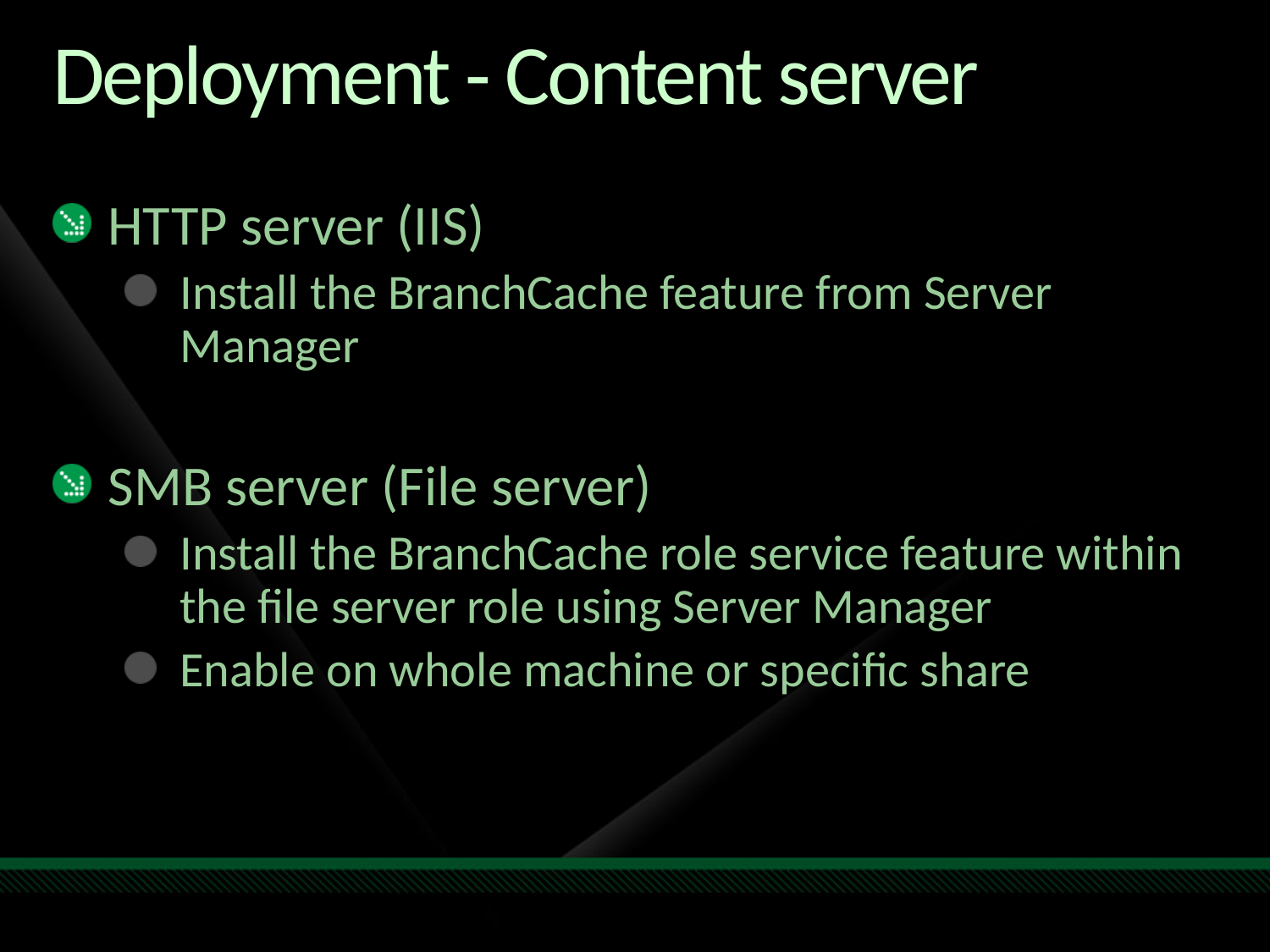

# Deployment - Content server
HTTP server (IIS)
Install the BranchCache feature from Server Manager

SMB server (File server)
Install the BranchCache role service feature within the file server role using Server Manager
Enable on whole machine or specific share